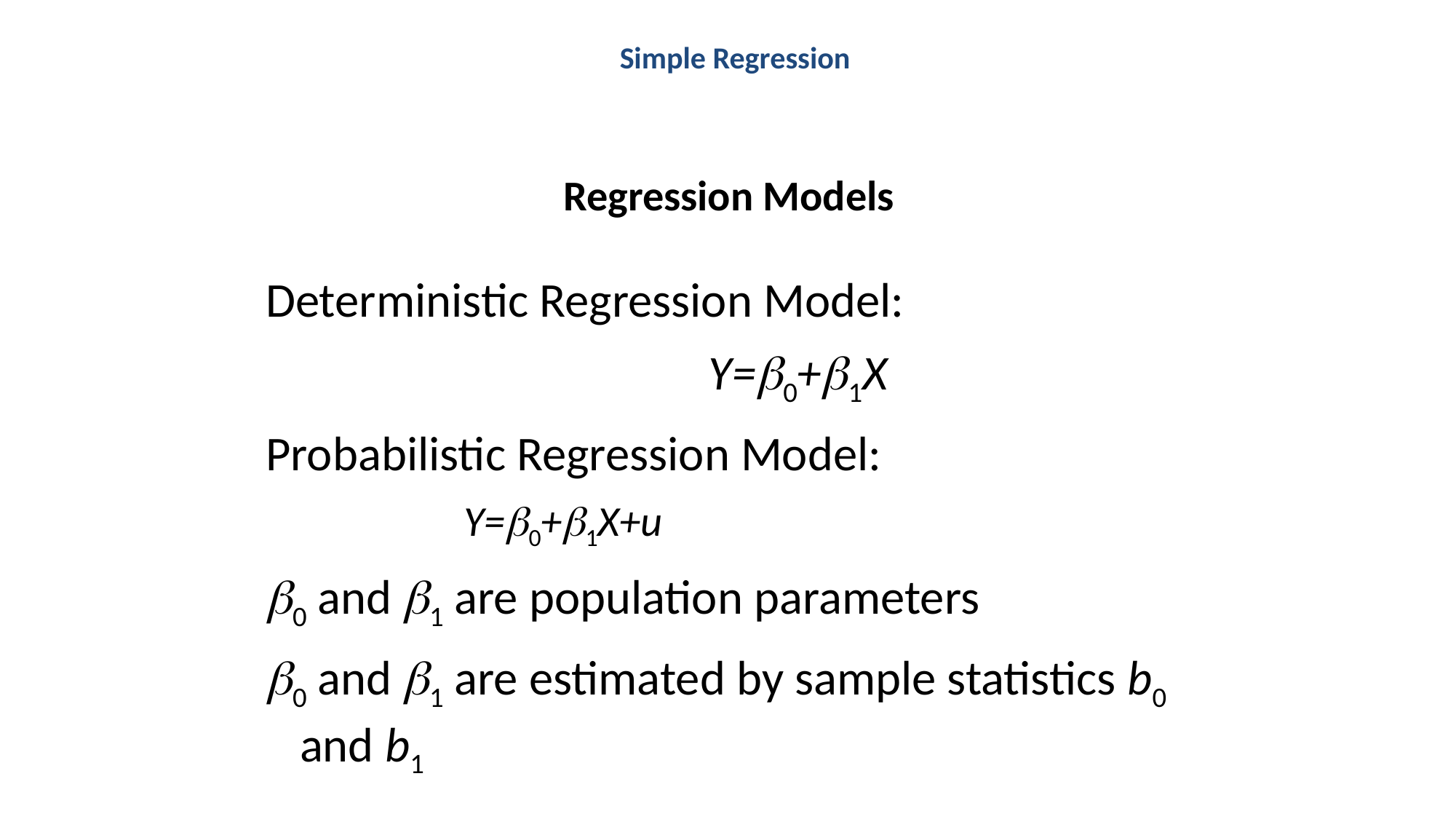

Simple Regression
# Regression Models
Deterministic Regression Model:
		Y=β0+β1X
Probabilistic Regression Model:
		Y=β0+β1X+u
β0 and β1 are population parameters
β0 and β1 are estimated by sample statistics b0 and b1